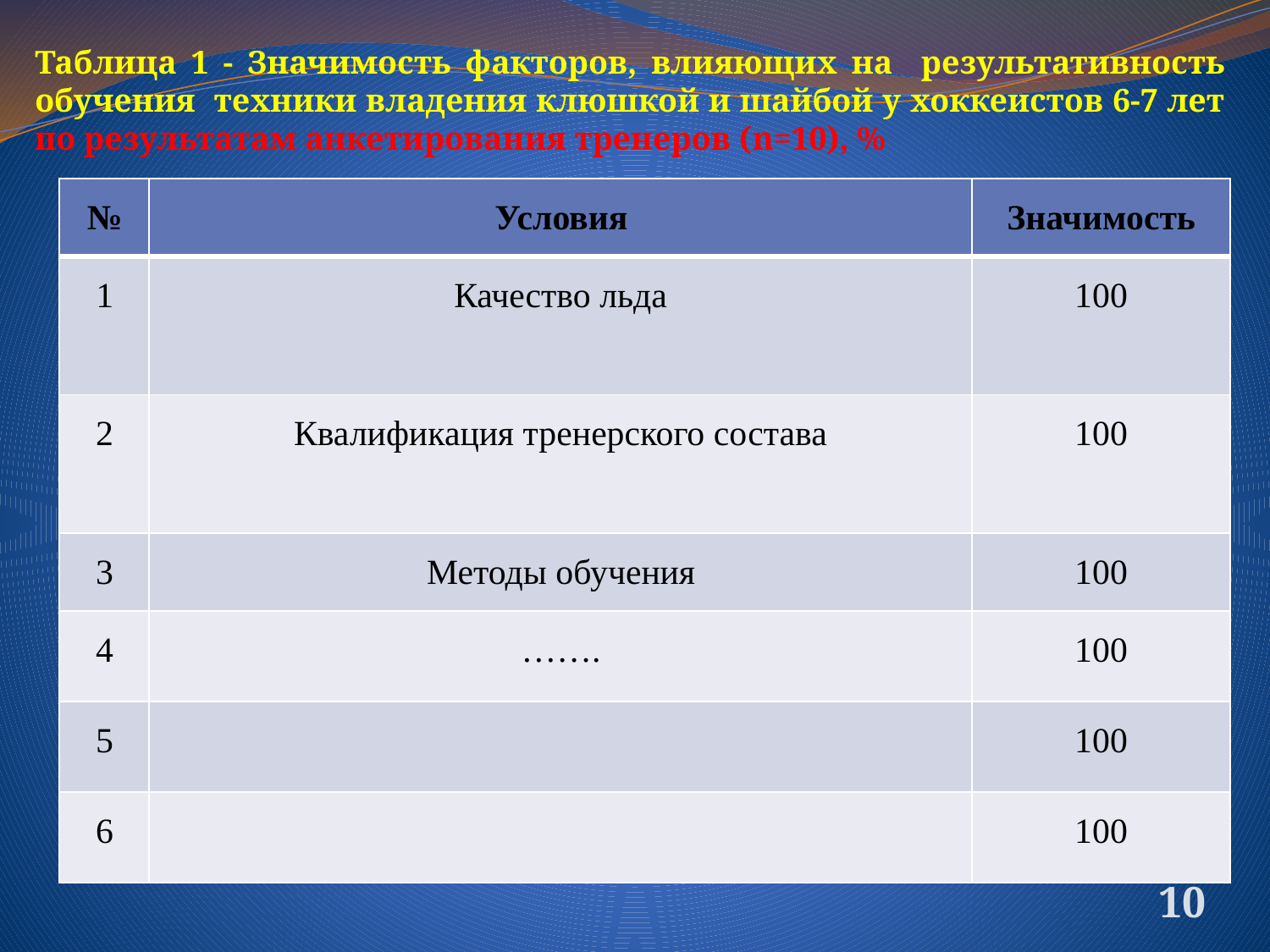

Таблица 1 - Значимость факторов, влияющих на  результативность обучения  техники владения клюшкой и шайбой у хоккеистов 6-7 лет по результатам анкетирования тренеров (n=10), %

| № | Условия | Значимость |
| --- | --- | --- |
| 1 | Качество льда | 100 |
| 2 | Квалификация тренерского состава | 100 |
| 3 | Методы обучения | 100 |
| 4 | ……. | 100 |
| 5 |  | 100 |
| 6 |  | 100 |
10